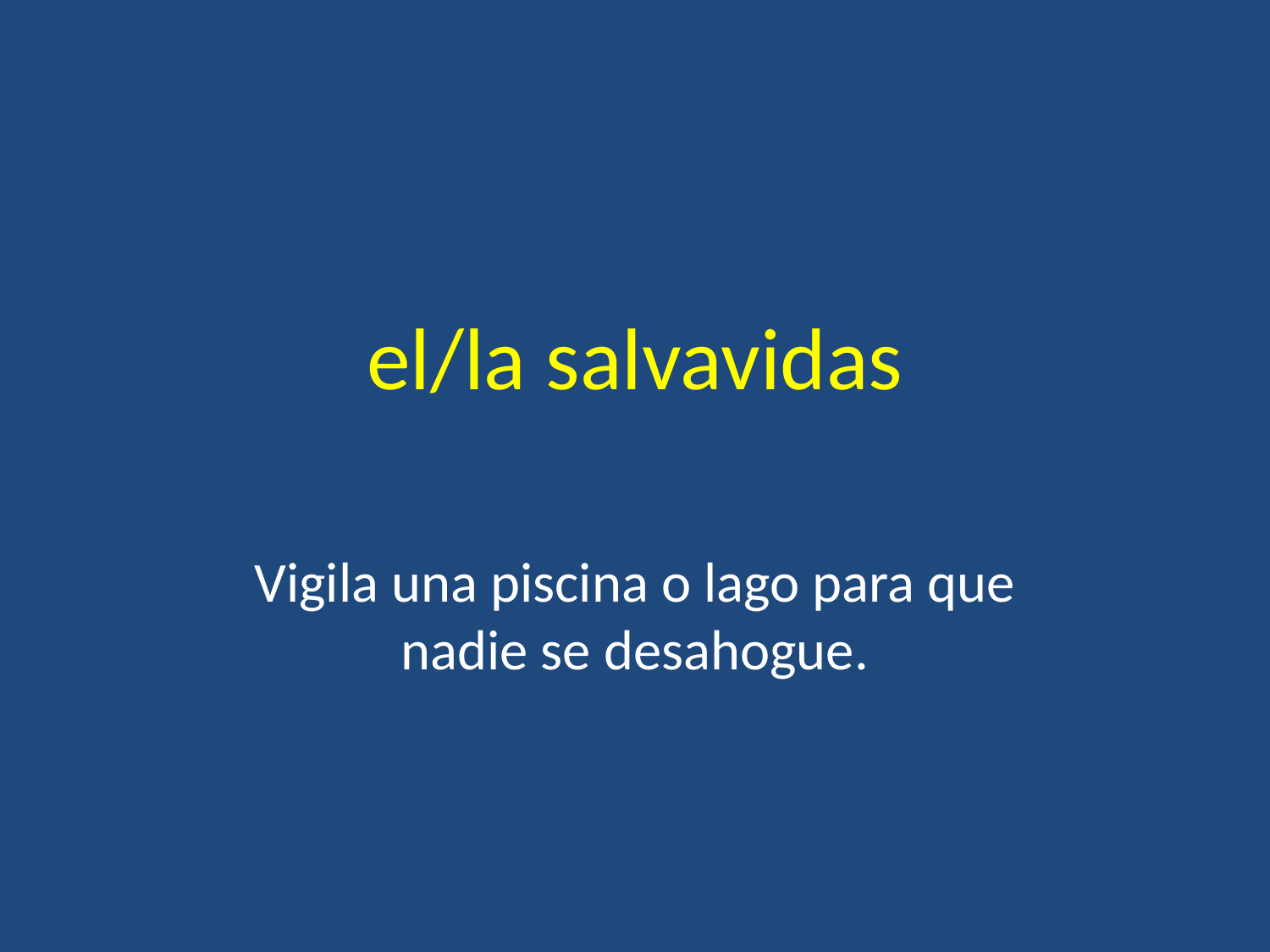

# el/la salvavidas
Vigila una piscina o lago para que nadie se desahogue.